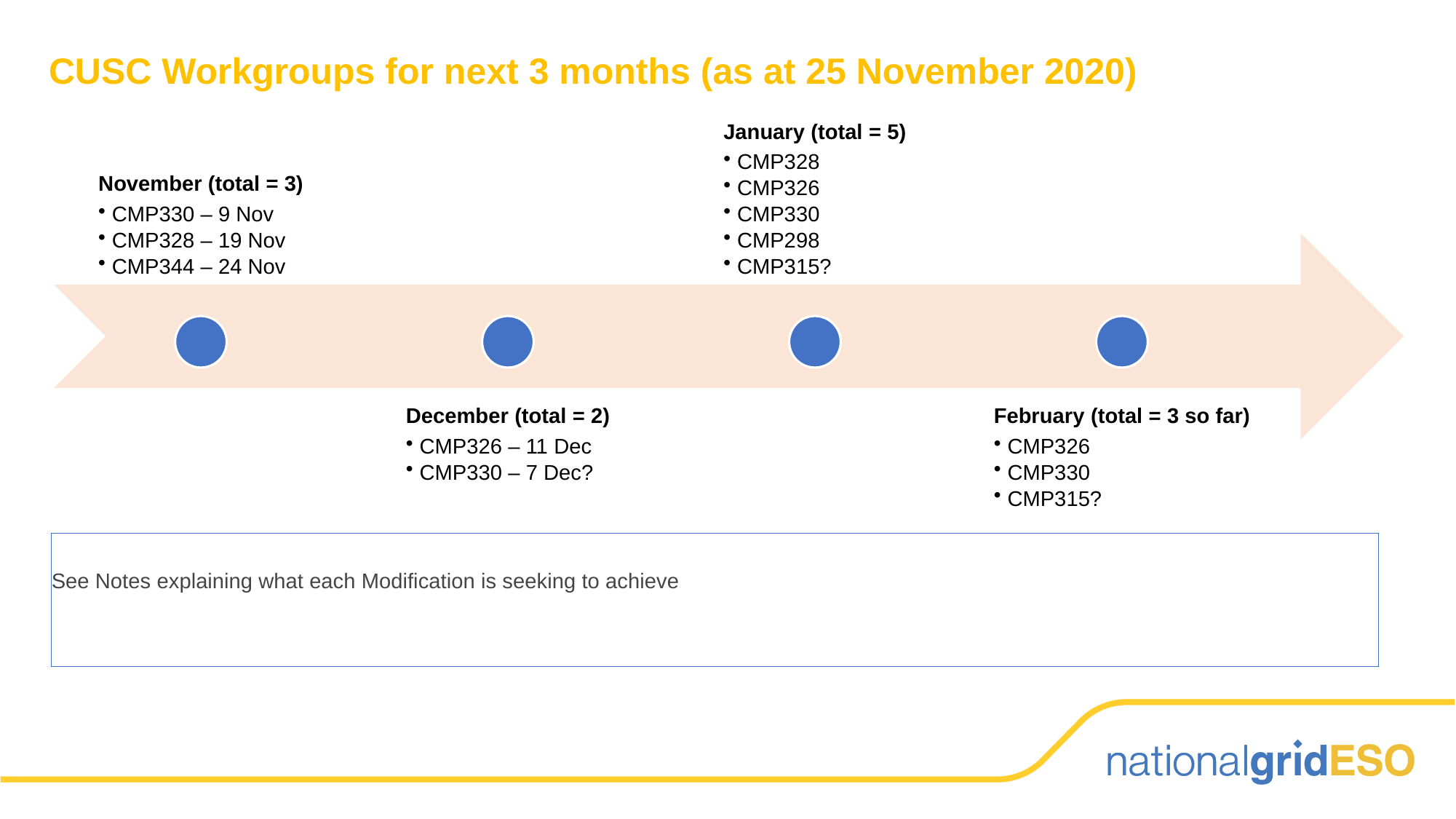

CUSC Workgroups for next 3 months (as at 25 November 2020)
November (total = 3)
CMP330 – 9 Nov
CMP328 – 19 Nov
CMP344 – 24 Nov
December (total = 2)
CMP326 – 11 Dec
CMP330 – 7 Dec?
January (total = 5)
CMP328
CMP326
CMP330
CMP298
CMP315?
February (total = 3 so far)
CMP326
CMP330
CMP315?
See Notes explaining what each Modification is seeking to achieve